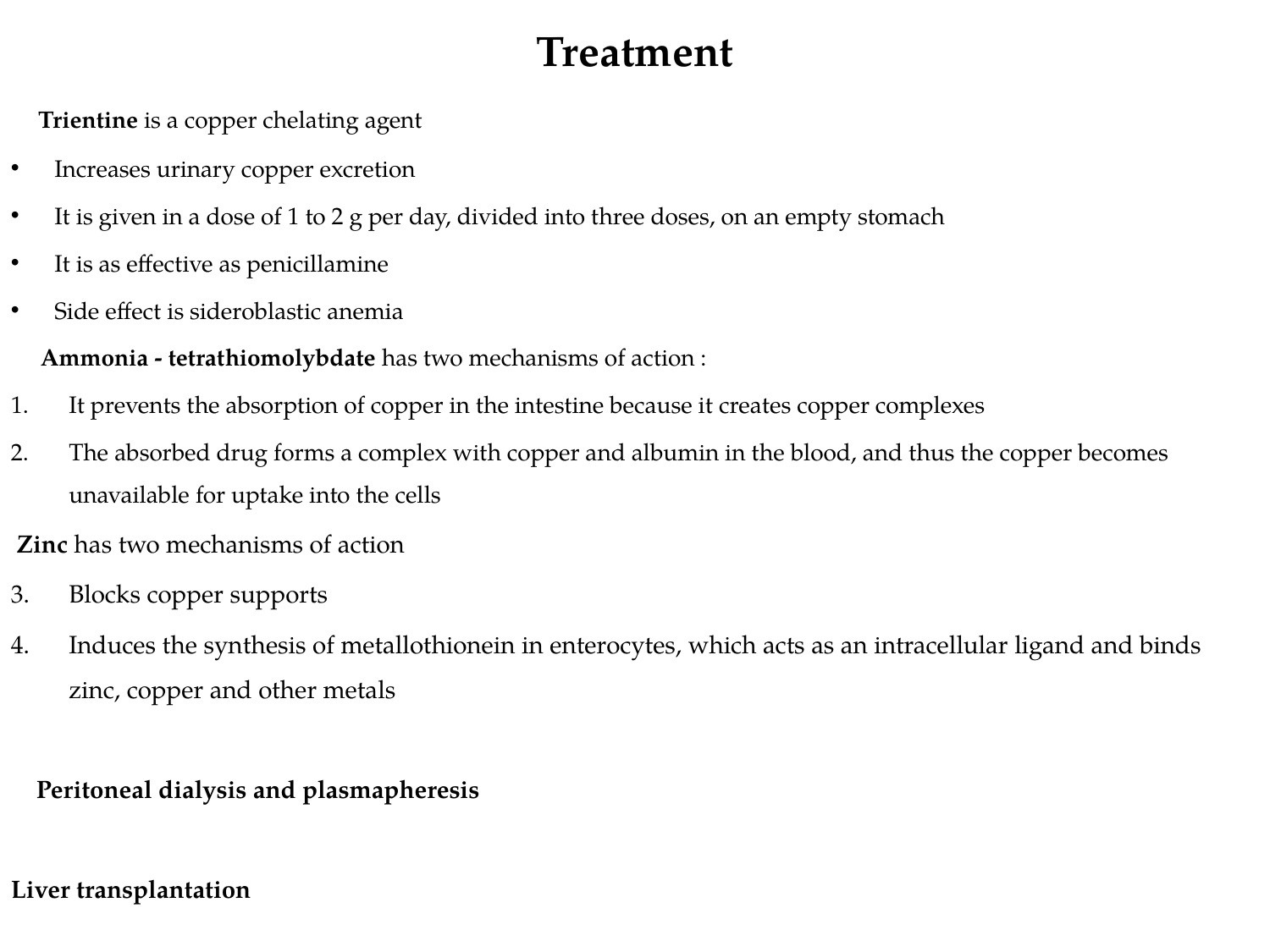

# Treatment
    Trientine is a copper chelating agent
Increases urinary copper excretion
It is given in a dose of 1 to 2 g per day, divided into three doses, on an empty stomach
It is as effective as penicillamine
Side effect is sideroblastic anemia
     Ammonia - tetrathiomolybdate has two mechanisms of action :
It prevents the absorption of copper in the intestine because it creates copper complexes
The absorbed drug forms a complex with copper and albumin in the blood, and thus the copper becomes unavailable for uptake into the cells
 Zinc has two mechanisms of action
Blocks copper supports
Induces the synthesis of metallothionein in enterocytes, which acts as an intracellular ligand and binds zinc, copper and other metals

    Peritoneal dialysis and plasmapheresis

Liver transplantation